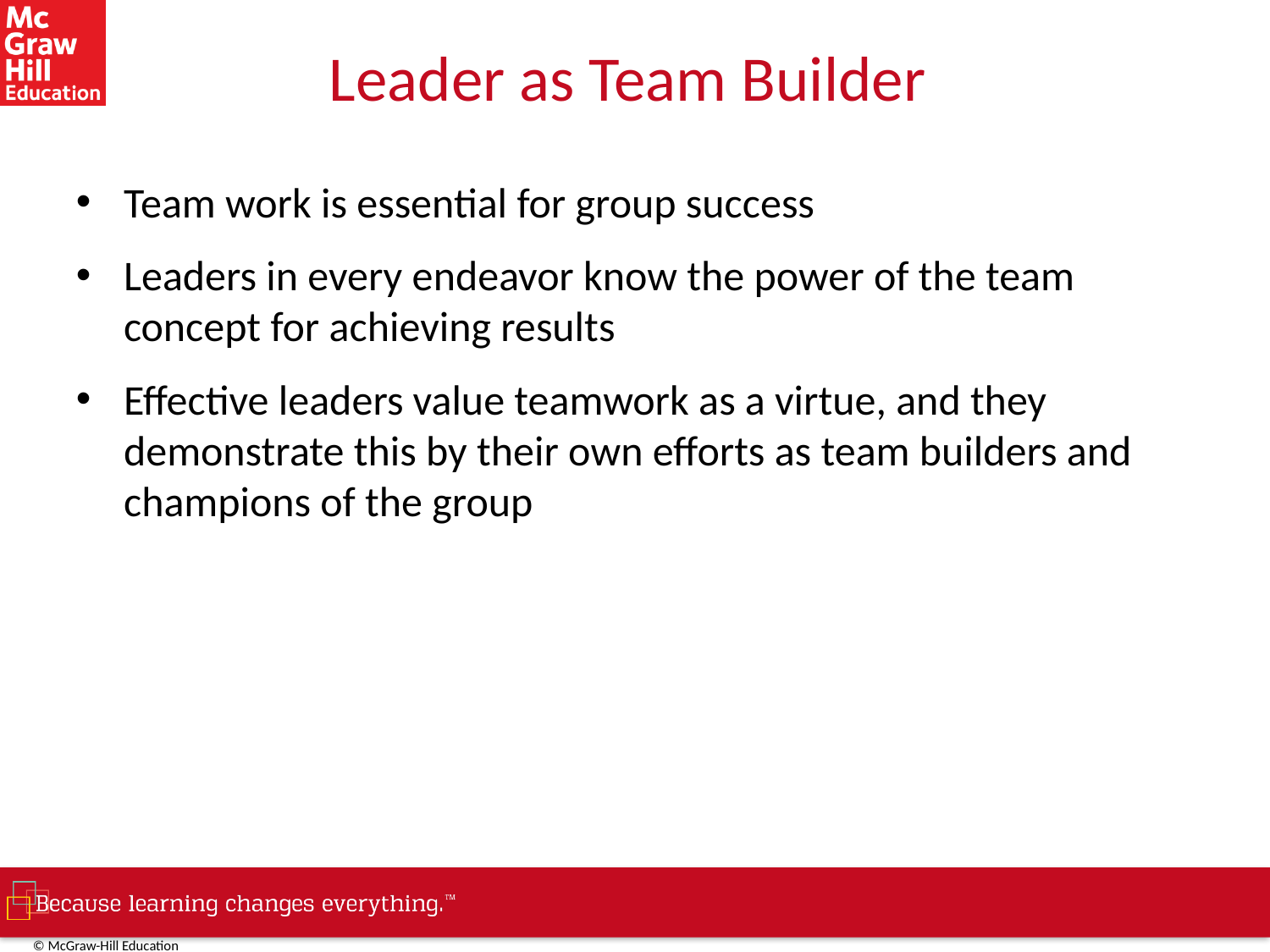

# Leader as Team Builder
Team work is essential for group success
Leaders in every endeavor know the power of the team concept for achieving results
Effective leaders value teamwork as a virtue, and they demonstrate this by their own efforts as team builders and champions of the group